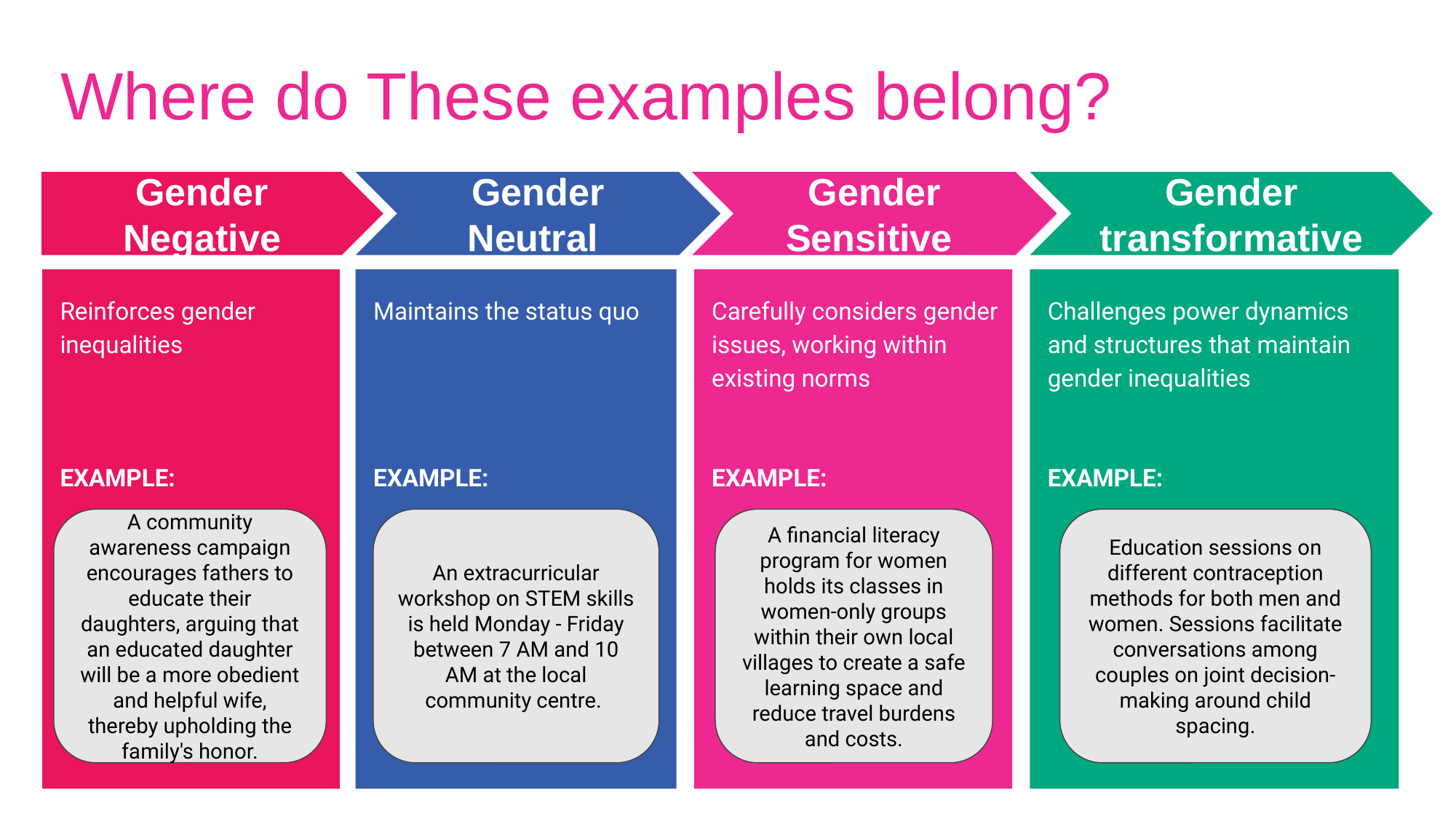

# Where do These examples belong?
Gender Negative
Gender Neutral
Gender Sensitive
Gender transformative
Reinforces gender inequalities

EXAMPLE:
Maintains the status quo

EXAMPLE:
Carefully considers gender issues, working within existing norms

EXAMPLE:
Challenges power dynamics and structures that maintain gender inequalities

EXAMPLE:
A community awareness campaign encourages fathers to educate their daughters, arguing that an educated daughter will be a more obedient and helpful wife, thereby upholding the family's honor.
An extracurricular workshop on STEM skills is held Monday - Friday between 7 AM and 10 AM at the local community centre.
A financial literacy program for women holds its classes in women-only groups within their own local villages to create a safe learning space and reduce travel burdens and costs.
Education sessions on different contraception methods for both men and women. Sessions facilitate conversations among couples on joint decision-making around child spacing.